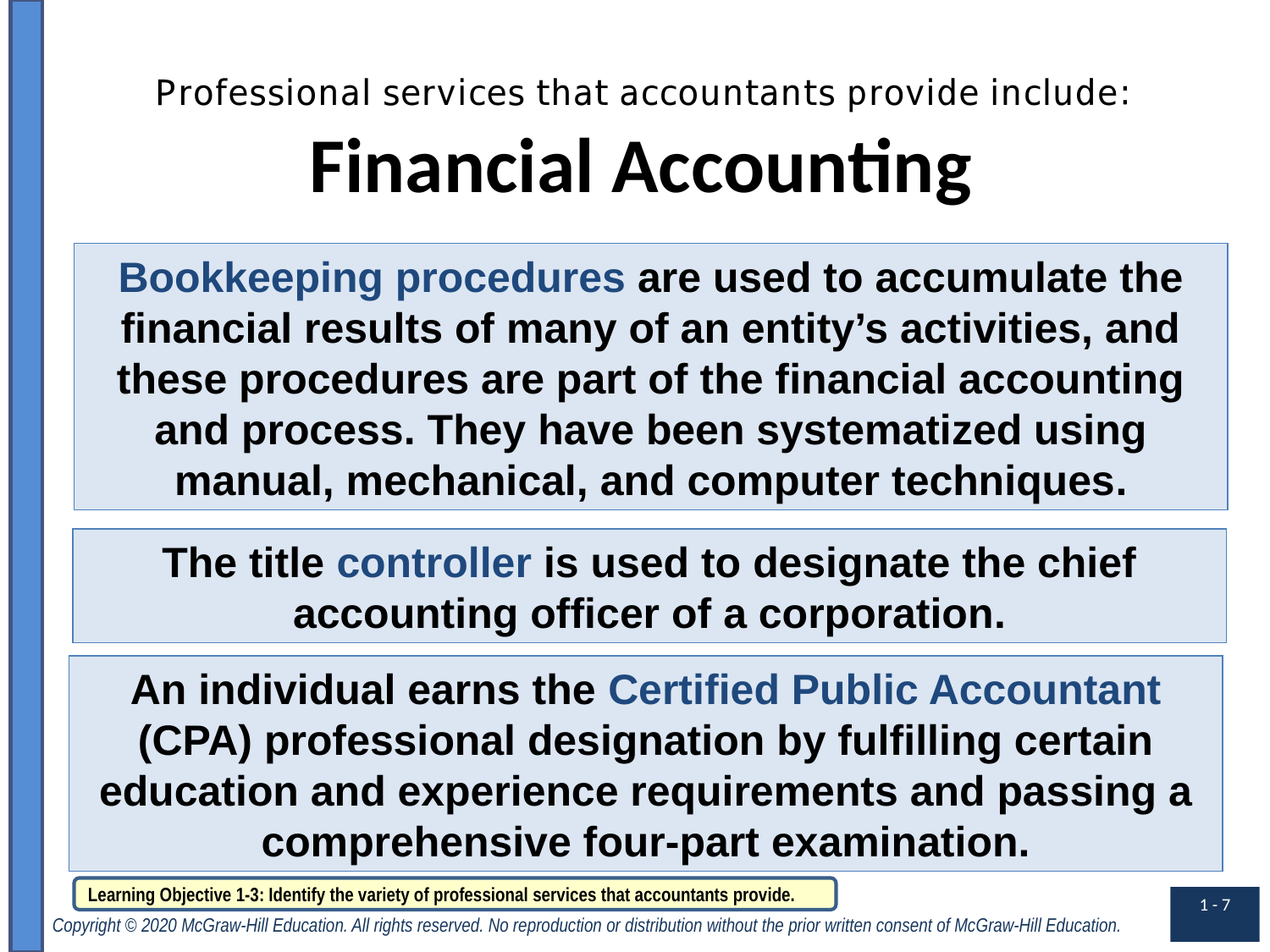

Professional services that accountants provide include:
# Financial Accounting
Bookkeeping procedures are used to accumulate the financial results of many of an entity’s activities, and these procedures are part of the financial accounting and process. They have been systematized using manual, mechanical, and computer techniques.
The title controller is used to designate the chief accounting officer of a corporation.
An individual earns the Certified Public Accountant (CPA) professional designation by fulfilling certain education and experience requirements and passing a comprehensive four-part examination.
Learning Objective 1-3: Identify the variety of professional services that accountants provide.